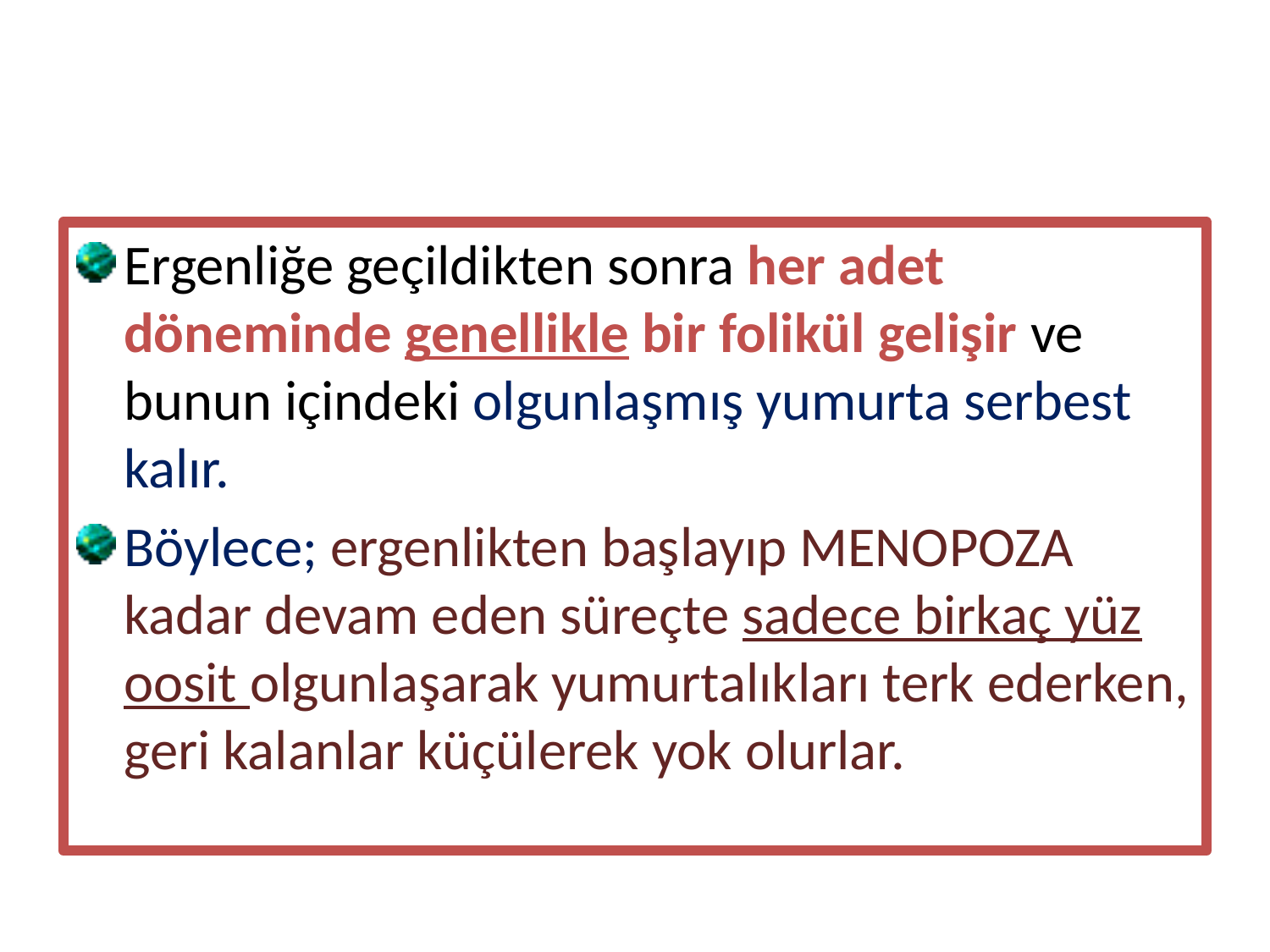

#
Ergenliğe geçildikten sonra her adet döneminde genellikle bir folikül gelişir ve bunun içindeki olgunlaşmış yumurta serbest kalır.
Böylece; ergenlikten başlayıp MENOPOZA kadar devam eden süreçte sadece birkaç yüz oosit olgunlaşarak yumurtalıkları terk ederken, geri kalanlar küçülerek yok olurlar.